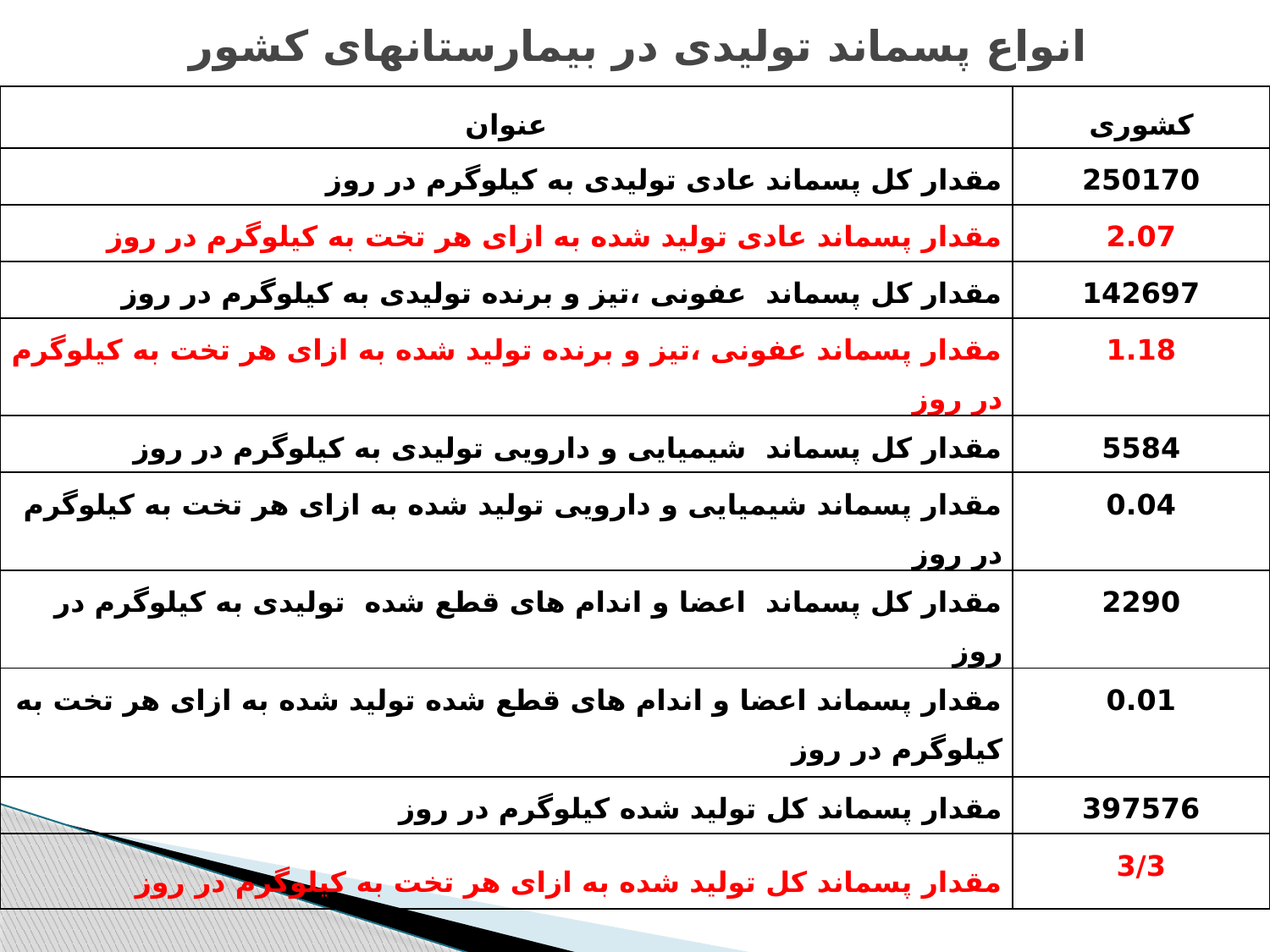

# انواع پسماند تولیدی در بیمارستانهای کشور
| عنوان | کشوری |
| --- | --- |
| مقدار کل پسماند عادی تولیدی به کیلوگرم در روز | 250170 |
| مقدار پسماند عادی تولید شده به ازای هر تخت به کیلوگرم در روز | 2.07 |
| مقدار کل پسماند عفونی ،تیز و برنده تولیدی به کیلوگرم در روز | 142697 |
| مقدار پسماند عفونی ،تیز و برنده تولید شده به ازای هر تخت به کیلوگرم در روز | 1.18 |
| مقدار کل پسماند شیمیایی و دارویی تولیدی به کیلوگرم در روز | 5584 |
| مقدار پسماند شیمیایی و دارویی تولید شده به ازای هر تخت به کیلوگرم در روز | 0.04 |
| مقدار کل پسماند اعضا و اندام های قطع شده تولیدی به کیلوگرم در روز | 2290 |
| مقدار پسماند اعضا و اندام های قطع شده تولید شده به ازای هر تخت به کیلوگرم در روز | 0.01 |
| مقدار پسماند کل تولید شده کیلوگرم در روز | 397576 |
| مقدار پسماند کل تولید شده به ازای هر تخت به کیلوگرم در روز | 3/3 |